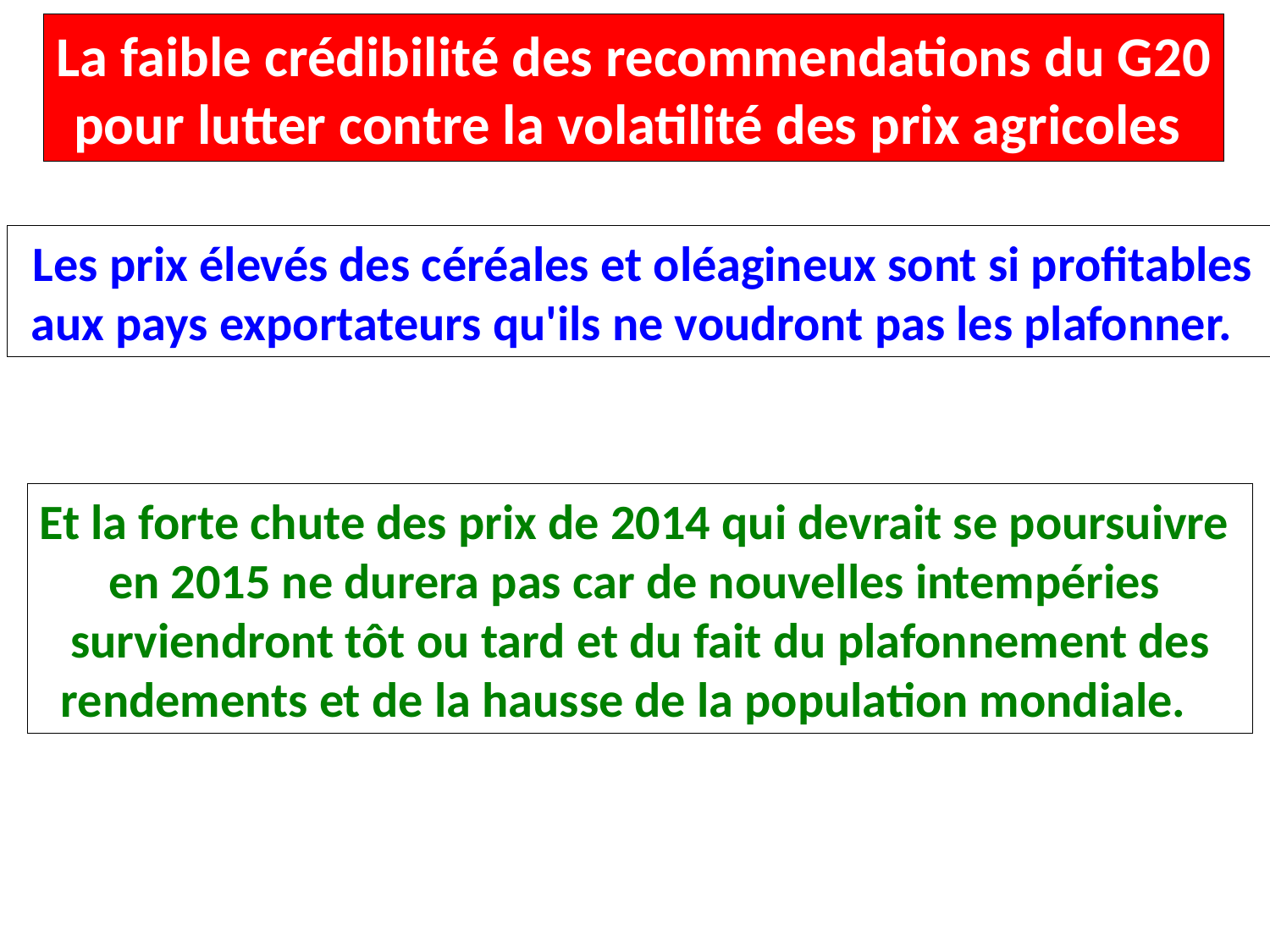

La faible crédibilité des recommendations du G20
pour lutter contre la volatilité des prix agricoles
Les prix élevés des céréales et oléagineux sont si profitables
 aux pays exportateurs qu'ils ne voudront pas les plafonner.
Et la forte chute des prix de 2014 qui devrait se poursuivre
en 2015 ne durera pas car de nouvelles intempéries
surviendront tôt ou tard et du fait du plafonnement des
 rendements et de la hausse de la population mondiale.